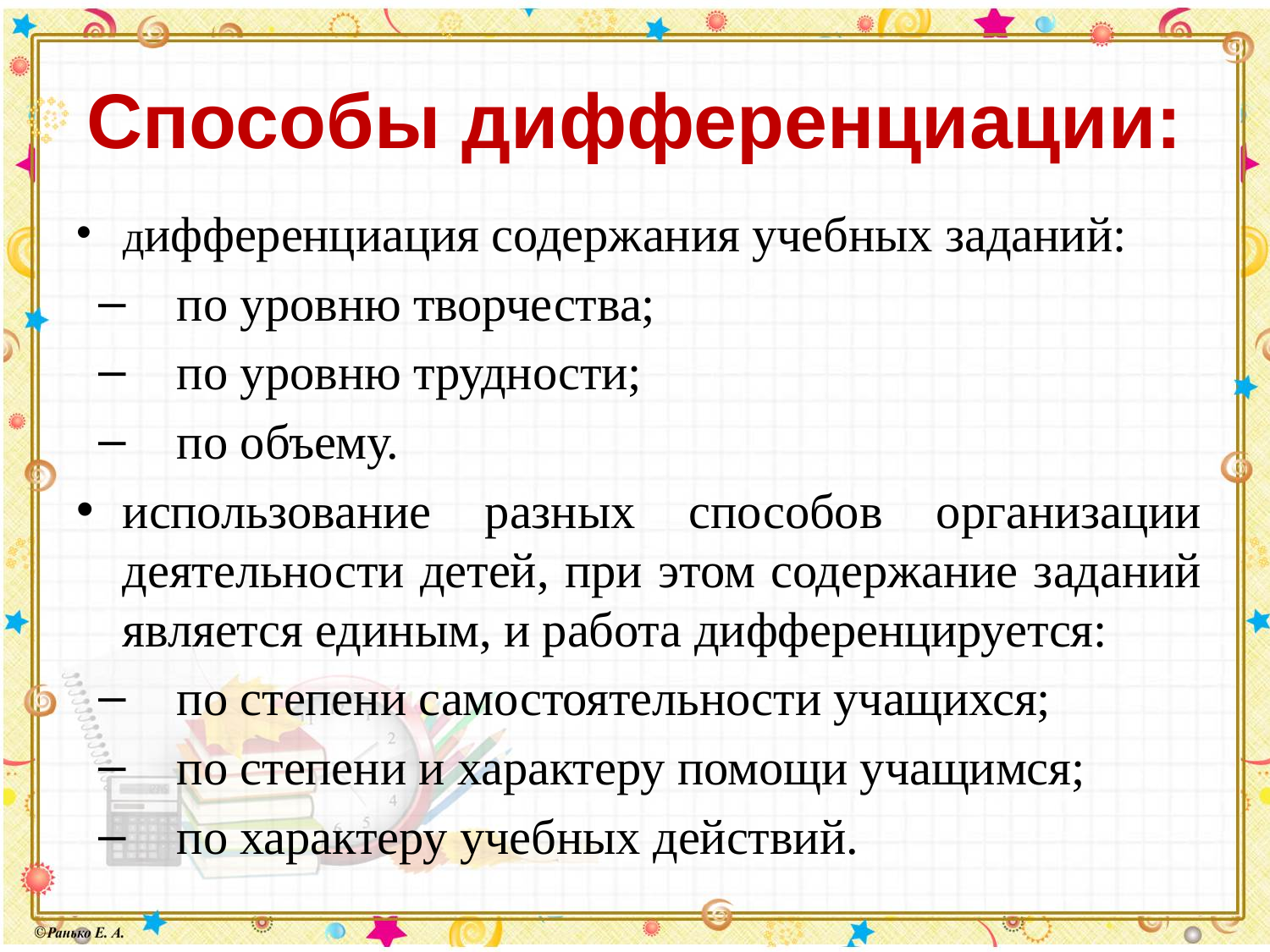

# Способы дифференциации:
дифференциация содержания учебных заданий:
по уровню творчества;
по уровню трудности;
по объему.
использование разных способов организации деятельности детей, при этом содержание заданий является единым, и работа дифференцируется:
по степени самостоятельности учащихся;
по степени и характеру помощи учащимся;
по характеру учебных действий.